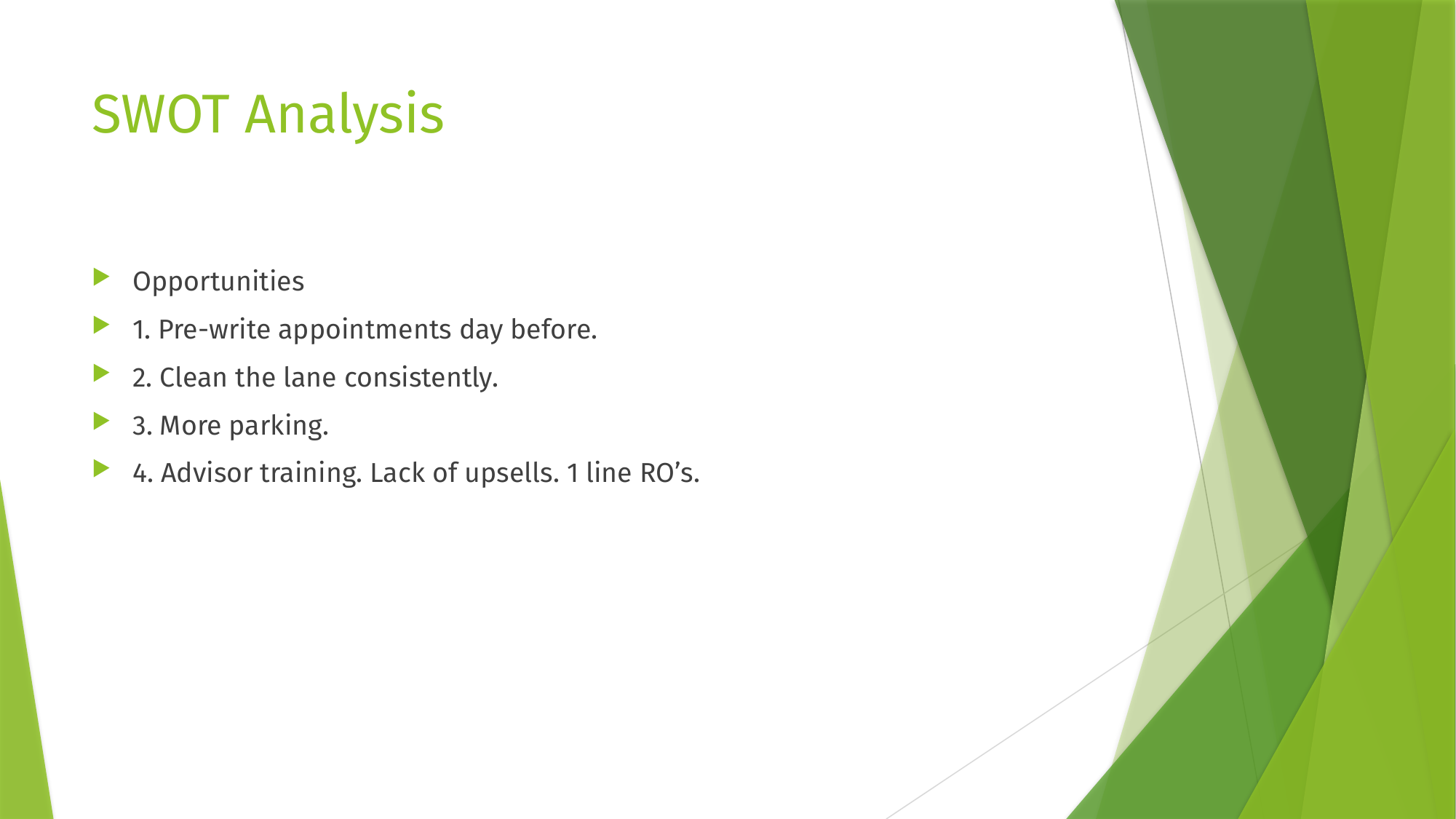

# SWOT Analysis
Opportunities
1. Pre-write appointments day before.
2. Clean the lane consistently.
3. More parking.
4. Advisor training. Lack of upsells. 1 line RO’s.